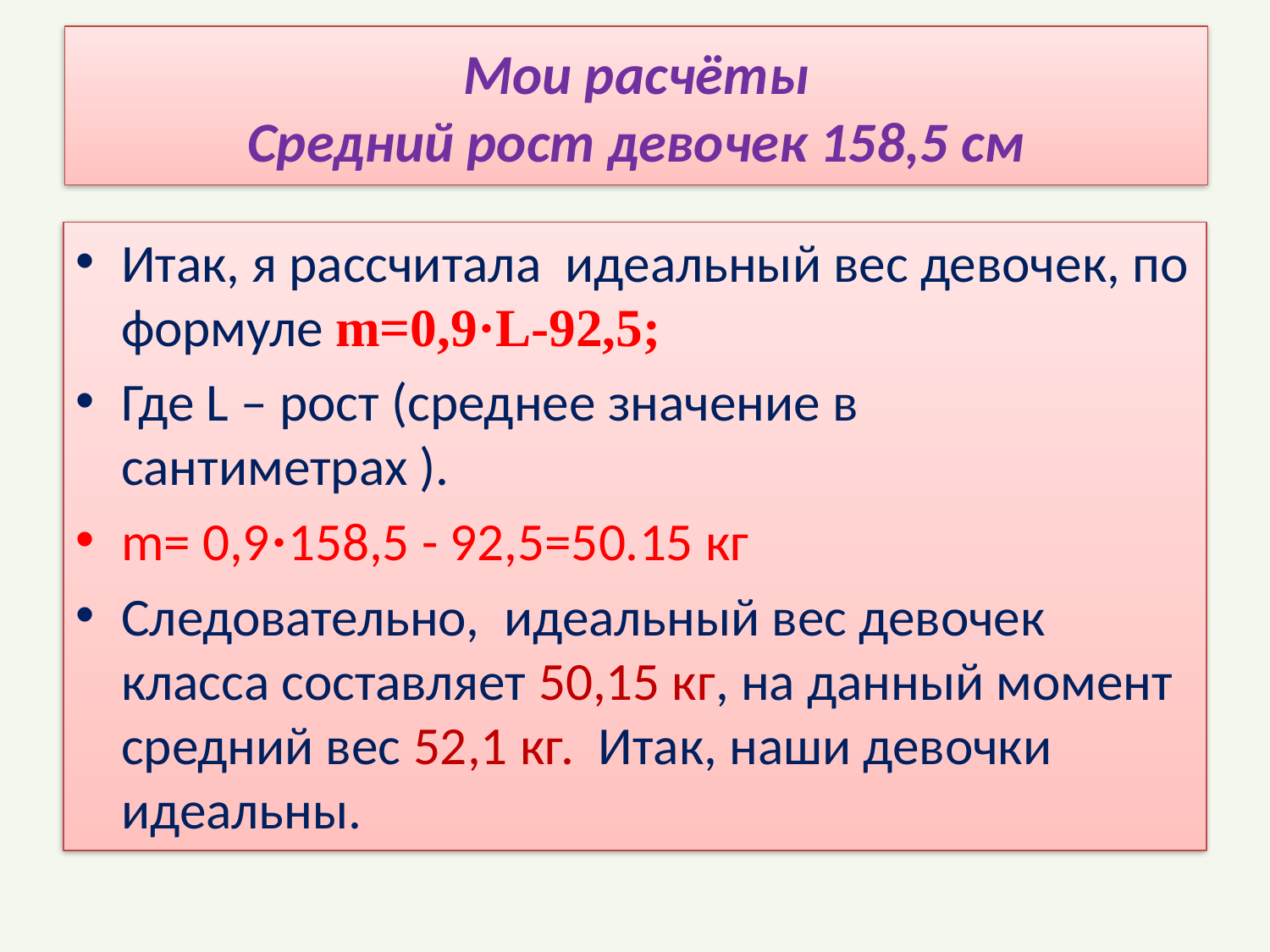

# Мои расчёты Средний рост девочек 158,5 см
Итак, я рассчитала  идеальный вес девочек, по формуле m=0,9·L-92,5;
Где L – рост (среднее значение в сантиметрах ).
m= 0,9·158,5 - 92,5=50.15 кг
Следовательно,  идеальный вес девочек класса составляет 50,15 кг, на данный момент средний вес 52,1 кг.  Итак, наши девочки идеальны.